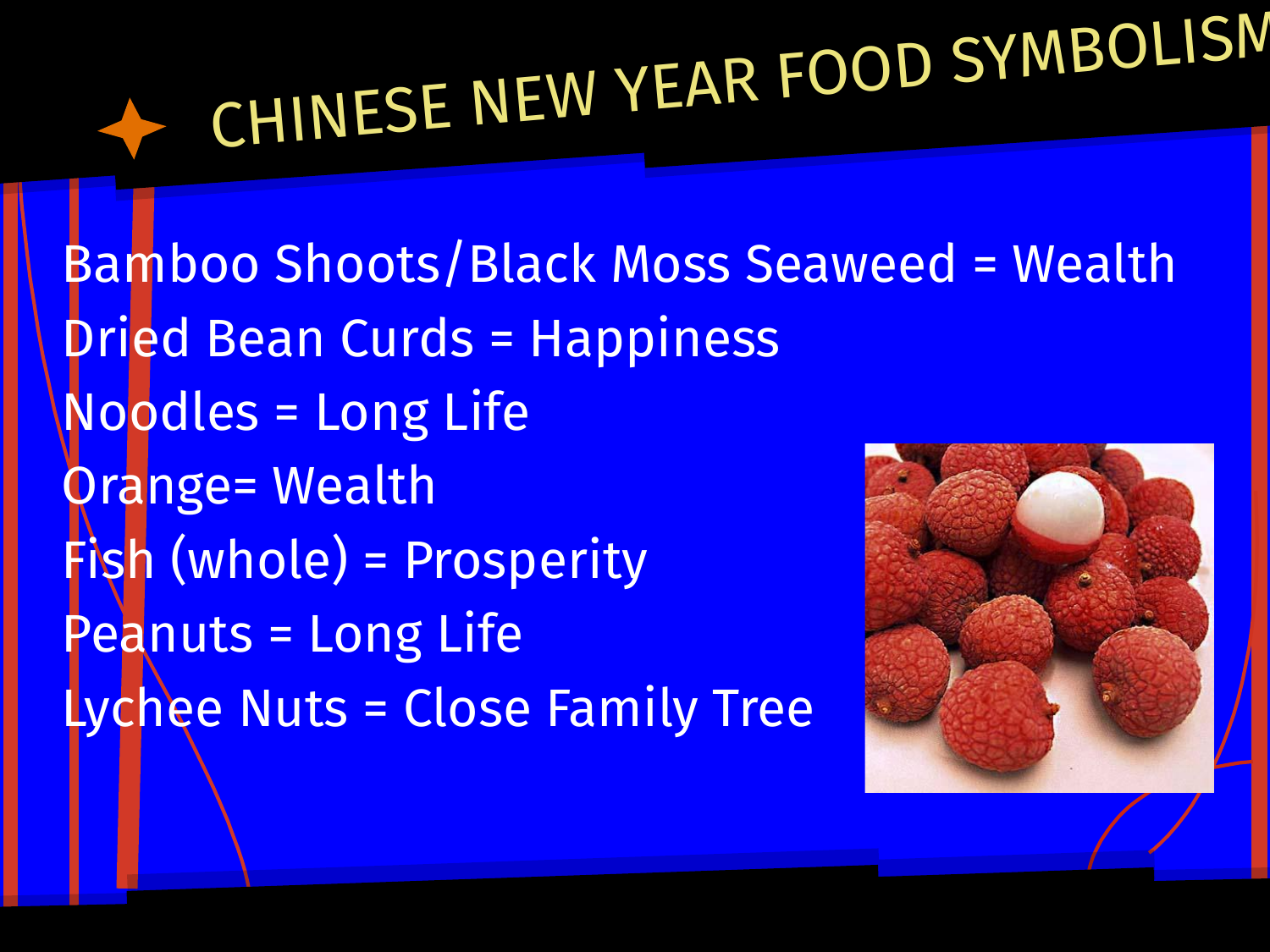

# CHINESE NEW YEAR FOOD SYMBOLISM
Bamboo Shoots/Black Moss Seaweed = Wealth
Dried Bean Curds = Happiness
Noodles = Long Life
Orange= Wealth
Fish (whole) = Prosperity
Peanuts = Long Life
Lychee Nuts = Close Family Tree